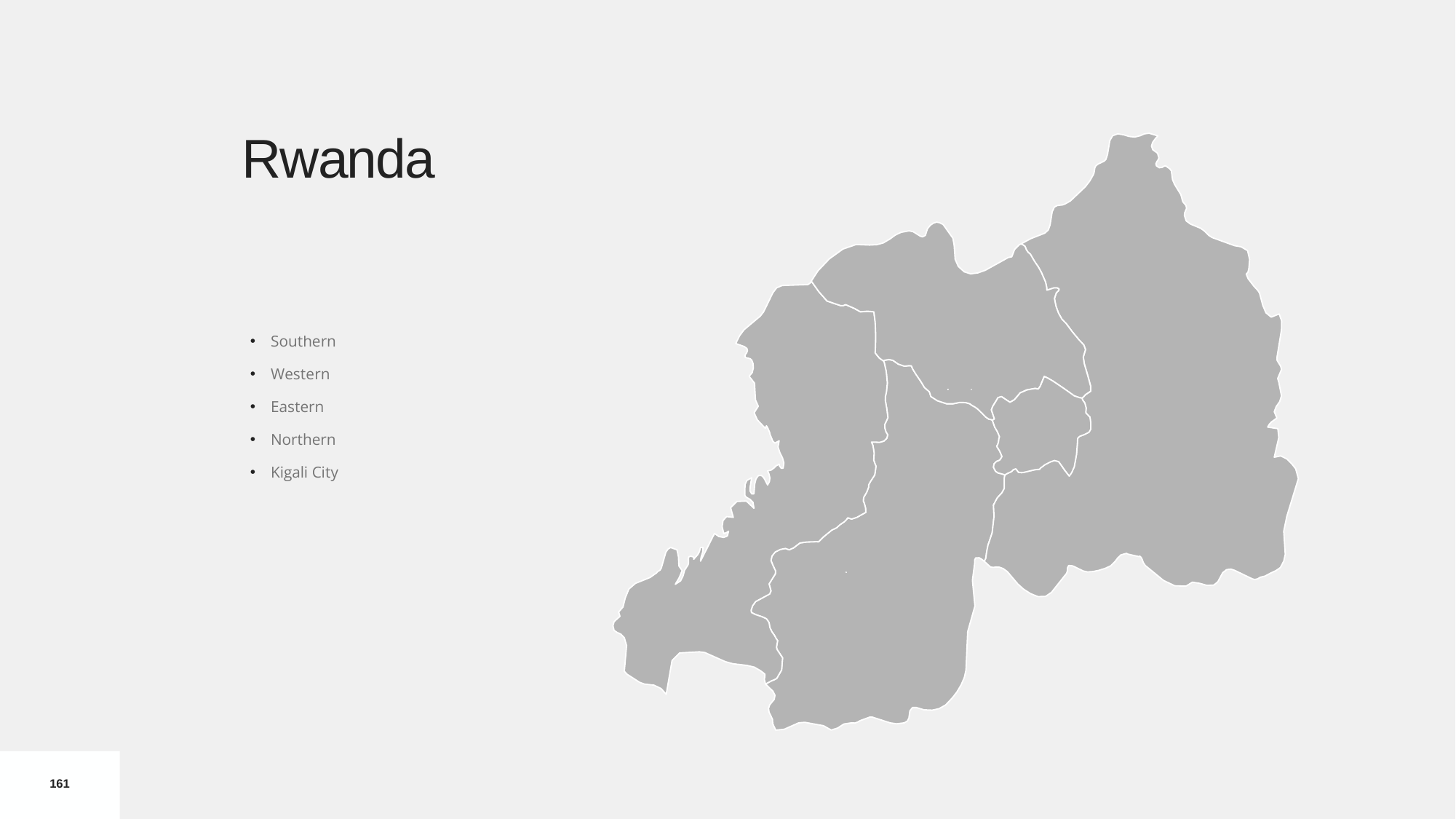

# Rwanda

Southern
Western
Eastern
Northern
Kigali City